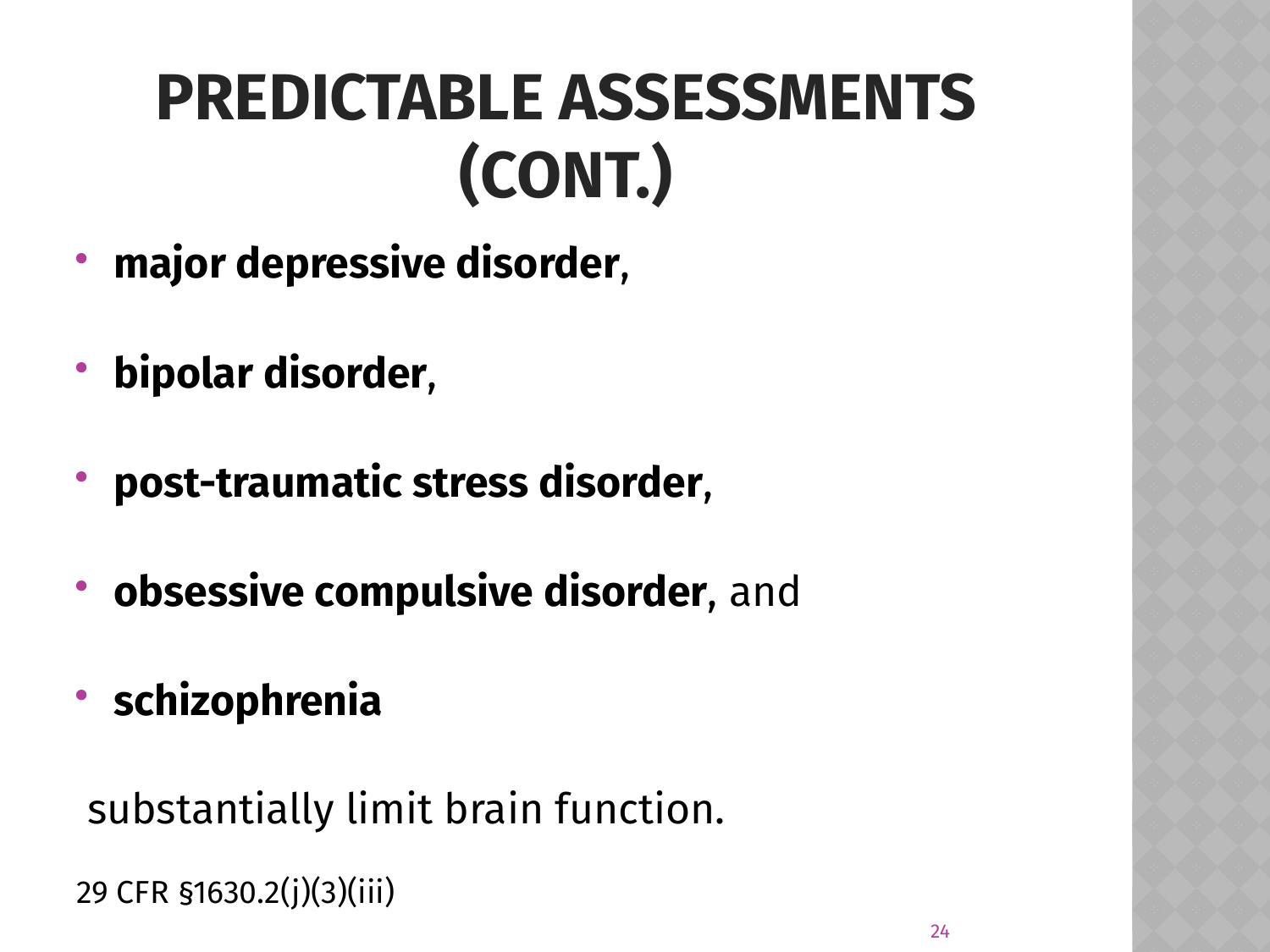

# Predictable assessments (cont.)
major depressive disorder,
bipolar disorder,
post-traumatic stress disorder,
obsessive compulsive disorder, and
schizophrenia
 substantially limit brain function.
29 CFR §1630.2(j)(3)(iii)

24